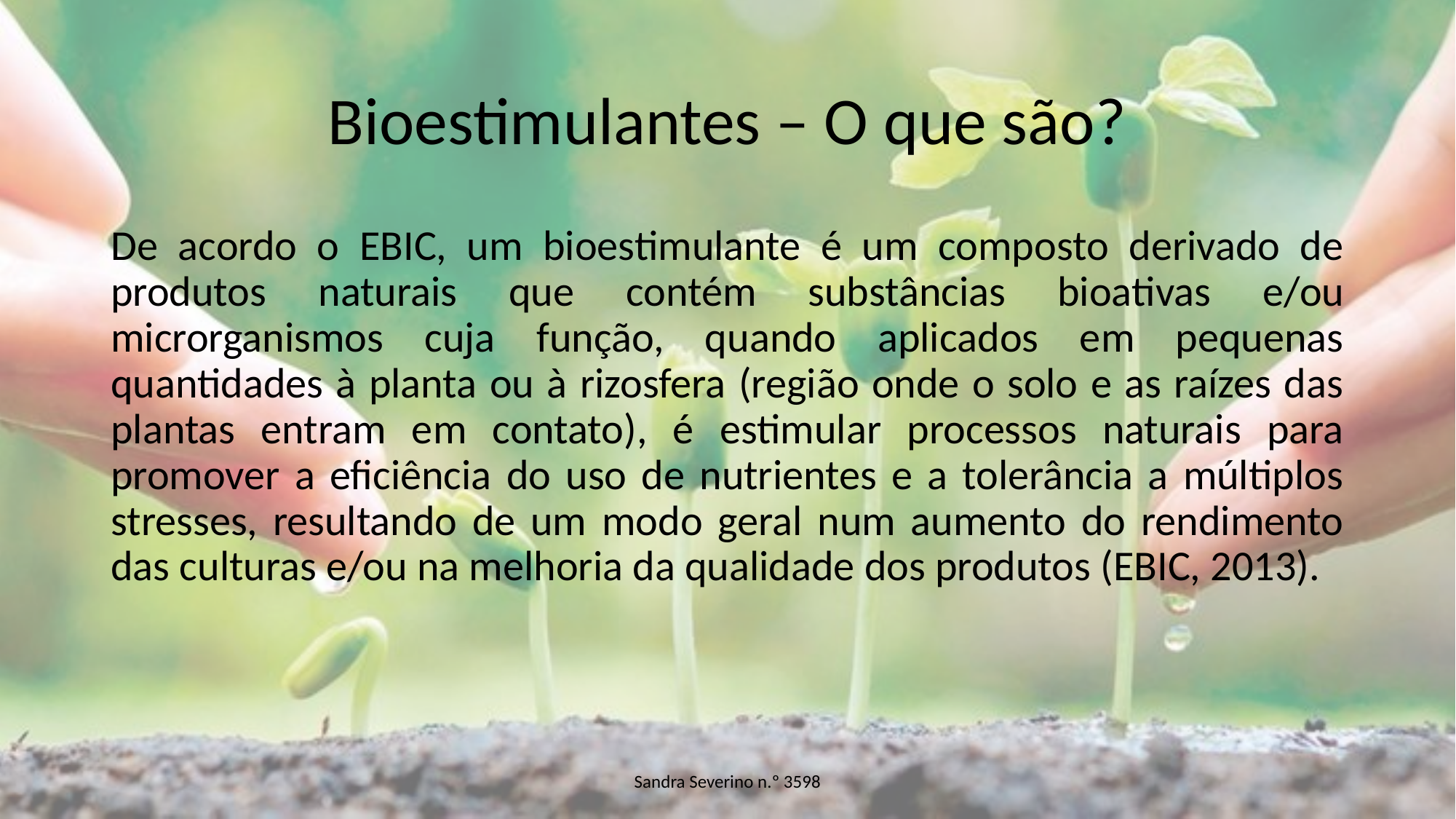

# Bioestimulantes – O que são?
De acordo o EBIC, um bioestimulante é um composto derivado de produtos naturais que contém substâncias bioati­vas e/ou microrganismos cuja função, quando aplicados em pequenas quantidades à planta ou à rizosfera (região onde o solo e as raízes das plantas entram em contato), é estimular processos naturais para promover a eficiência do uso de nutrientes e a tolerância a múltiplos stresses, resultando de um modo geral num aumento do rendimento das culturas e/ou na melhoria da qualidade dos produtos (EBIC, 2013).

Sandra Severino n.º 3598